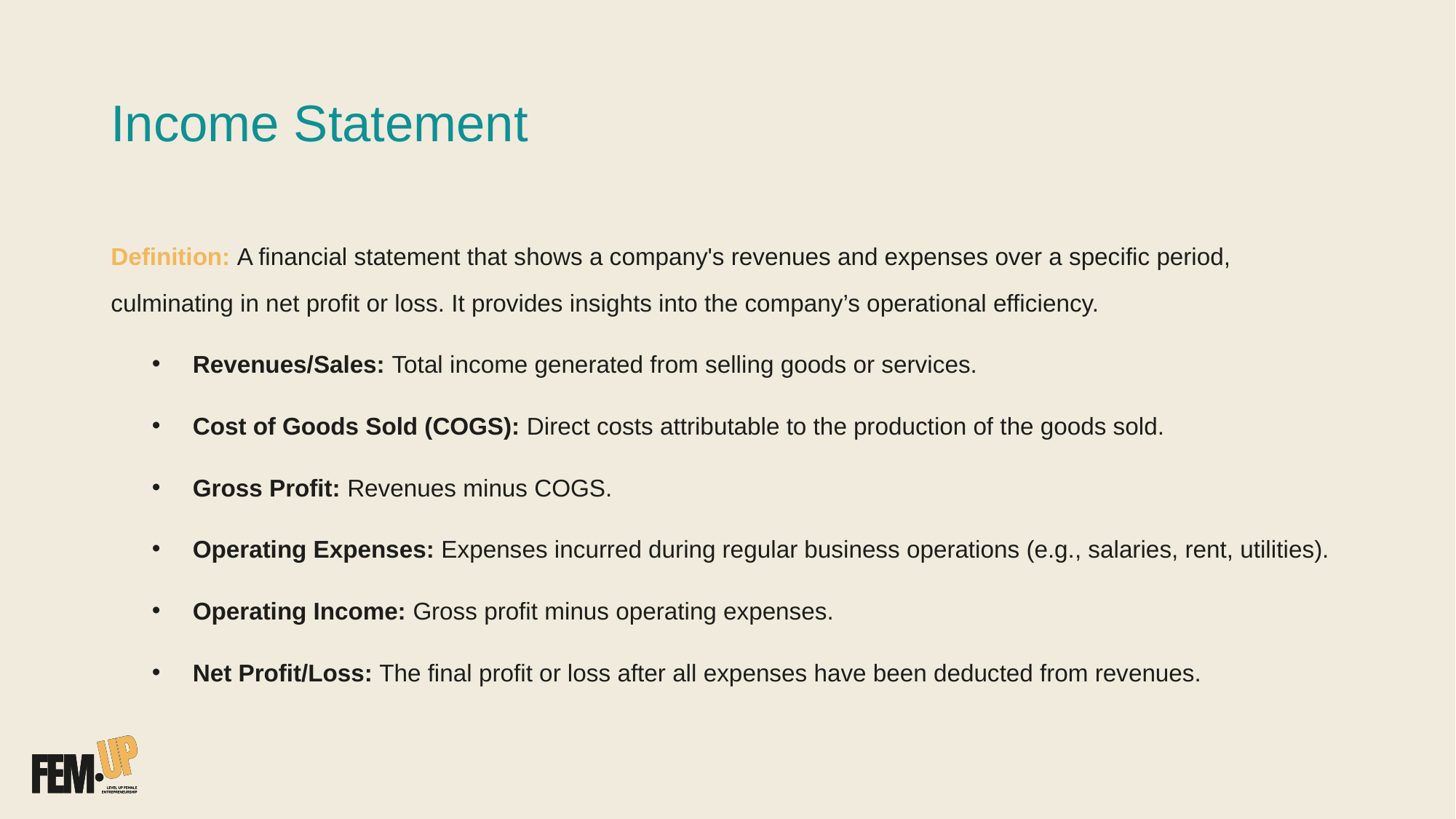

# Income Statement
Definition: A financial statement that shows a company's revenues and expenses over a specific period, culminating in net profit or loss. It provides insights into the company’s operational efficiency.
Revenues/Sales: Total income generated from selling goods or services.
Cost of Goods Sold (COGS): Direct costs attributable to the production of the goods sold.
Gross Profit: Revenues minus COGS.
Operating Expenses: Expenses incurred during regular business operations (e.g., salaries, rent, utilities).
Operating Income: Gross profit minus operating expenses.
Net Profit/Loss: The final profit or loss after all expenses have been deducted from revenues.